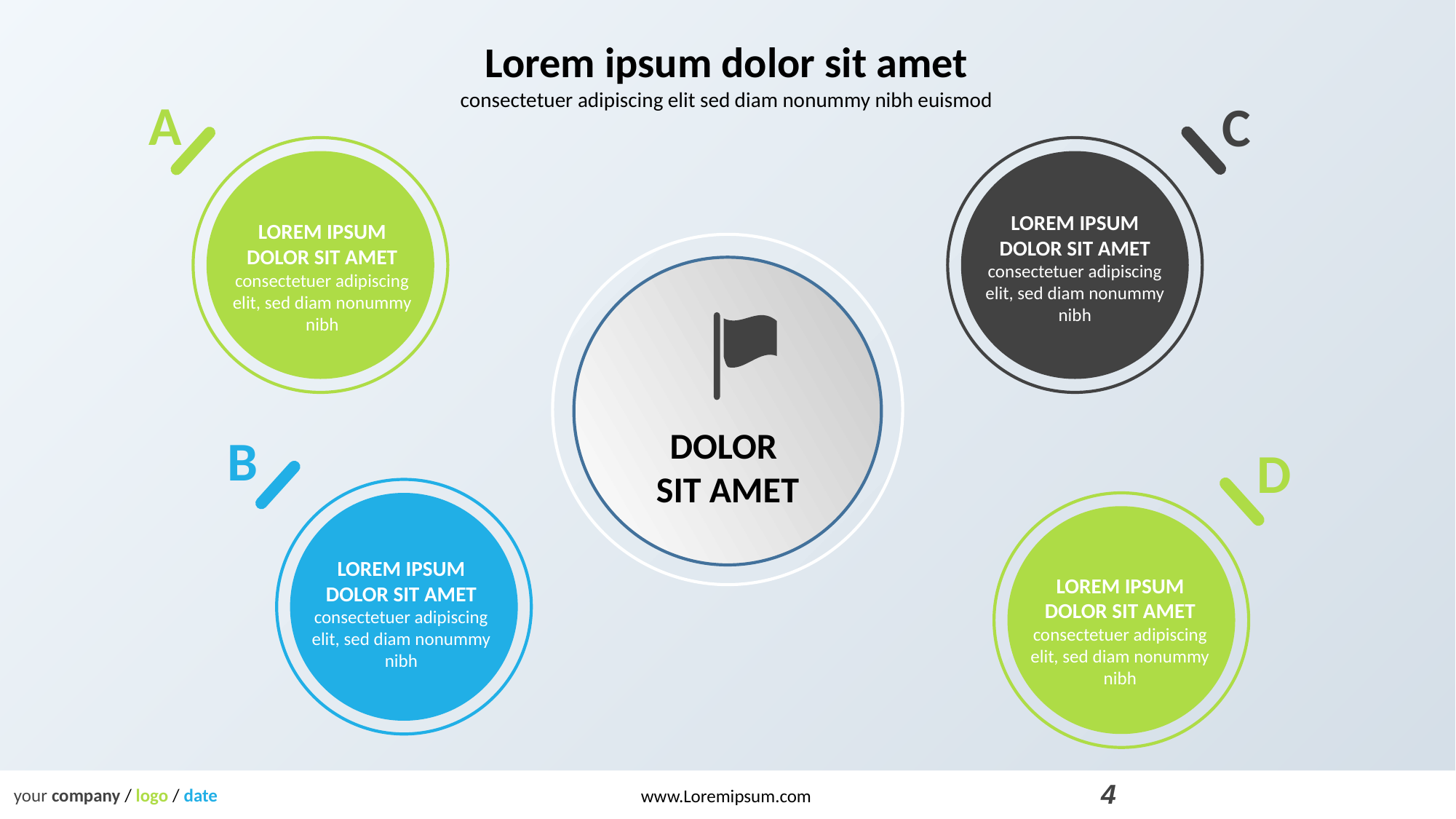

Lorem ipsum dolor sit amet
consectetuer adipiscing elit sed diam nonummy nibh euismod
A
C

LOREM IPSUM DOLOR SIT AMET
consectetuer adipiscing elit, sed diam nonummy nibh
LOREM IPSUM DOLOR SIT AMET
consectetuer adipiscing elit, sed diam nonummy nibh

DOLOR
SIT AMET
B
D

LOREM IPSUM DOLOR SIT AMET
consectetuer adipiscing elit, sed diam nonummy nibh
LOREM IPSUM DOLOR SIT AMET
consectetuer adipiscing elit, sed diam nonummy nibh

4
your company / logo / date
www.Loremipsum.com